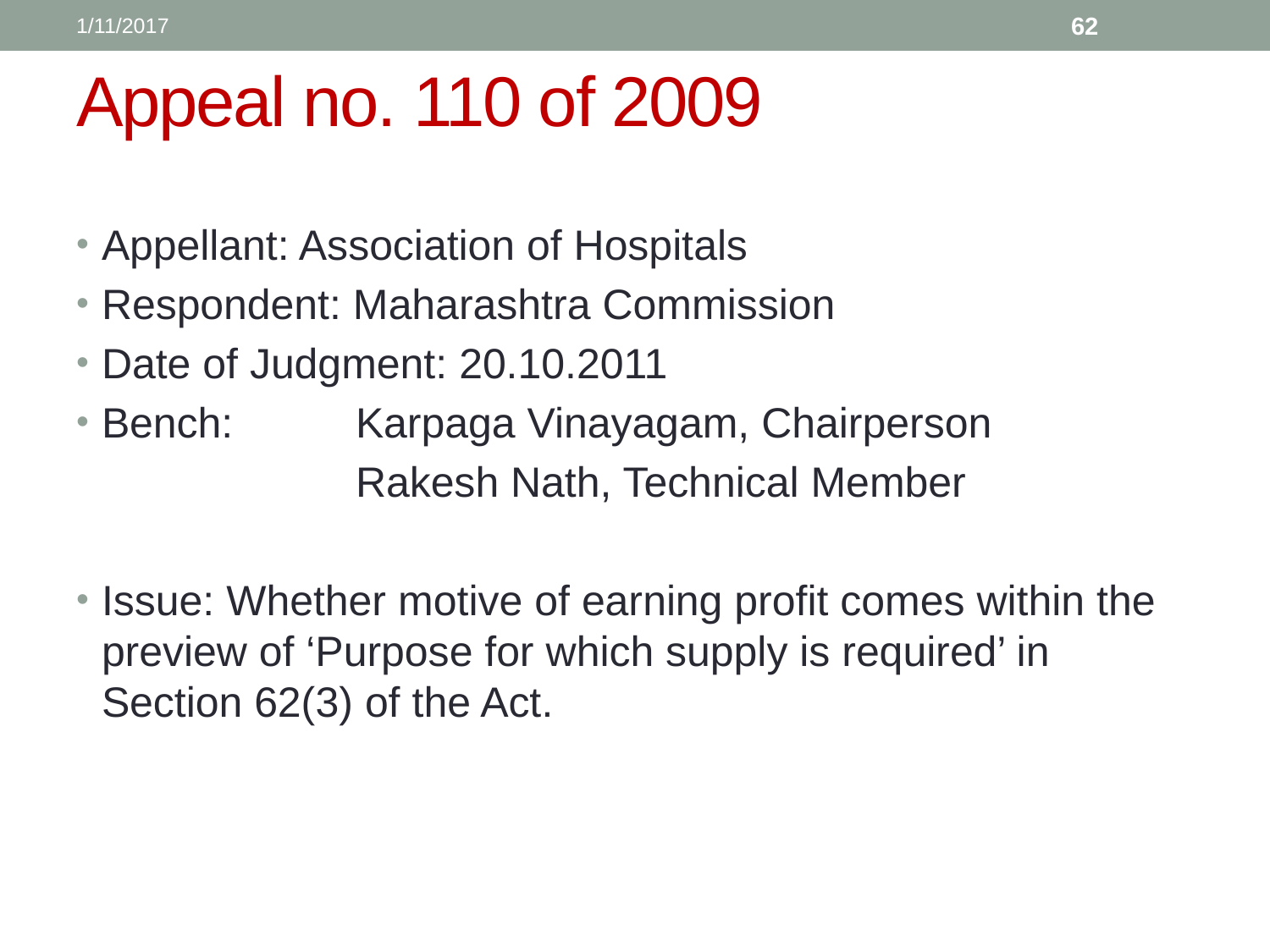

1/11/2017
62
# Appeal no. 110 of 2009
Appellant: Association of Hospitals
Respondent: Maharashtra Commission
Date of Judgment: 20.10.2011
Bench: 	Karpaga Vinayagam, Chairperson
			Rakesh Nath, Technical Member

Issue: Whether motive of earning profit comes within the preview of ‘Purpose for which supply is required’ in Section 62(3) of the Act.